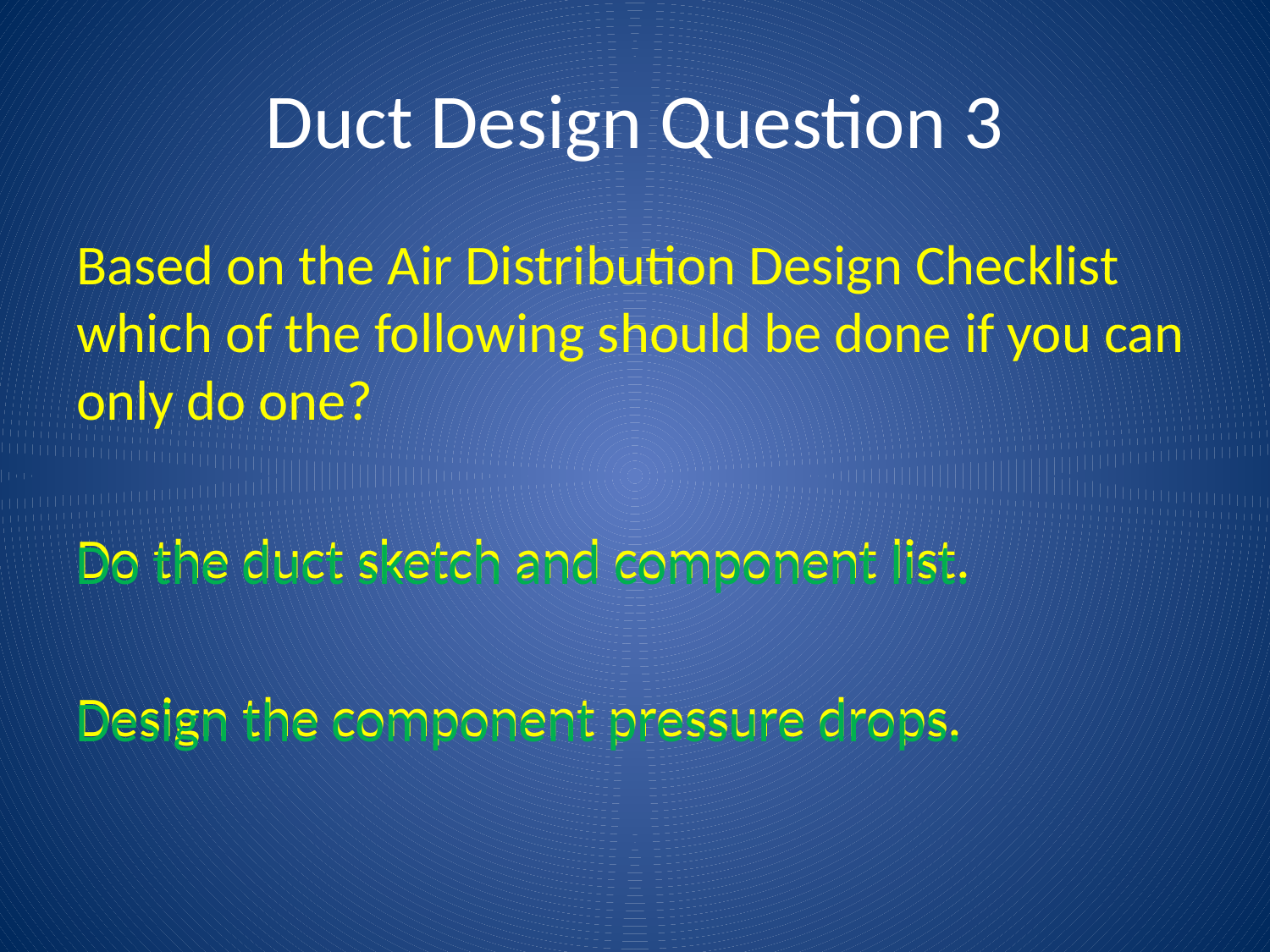

# Duct Design Question 3
Based on the Air Distribution Design Checklist which of the following should be done if you can only do one?

Do the duct sketch and component list.

Design the component pressure drops.

Do the duct sketch and component list.

Design the component pressure drops.